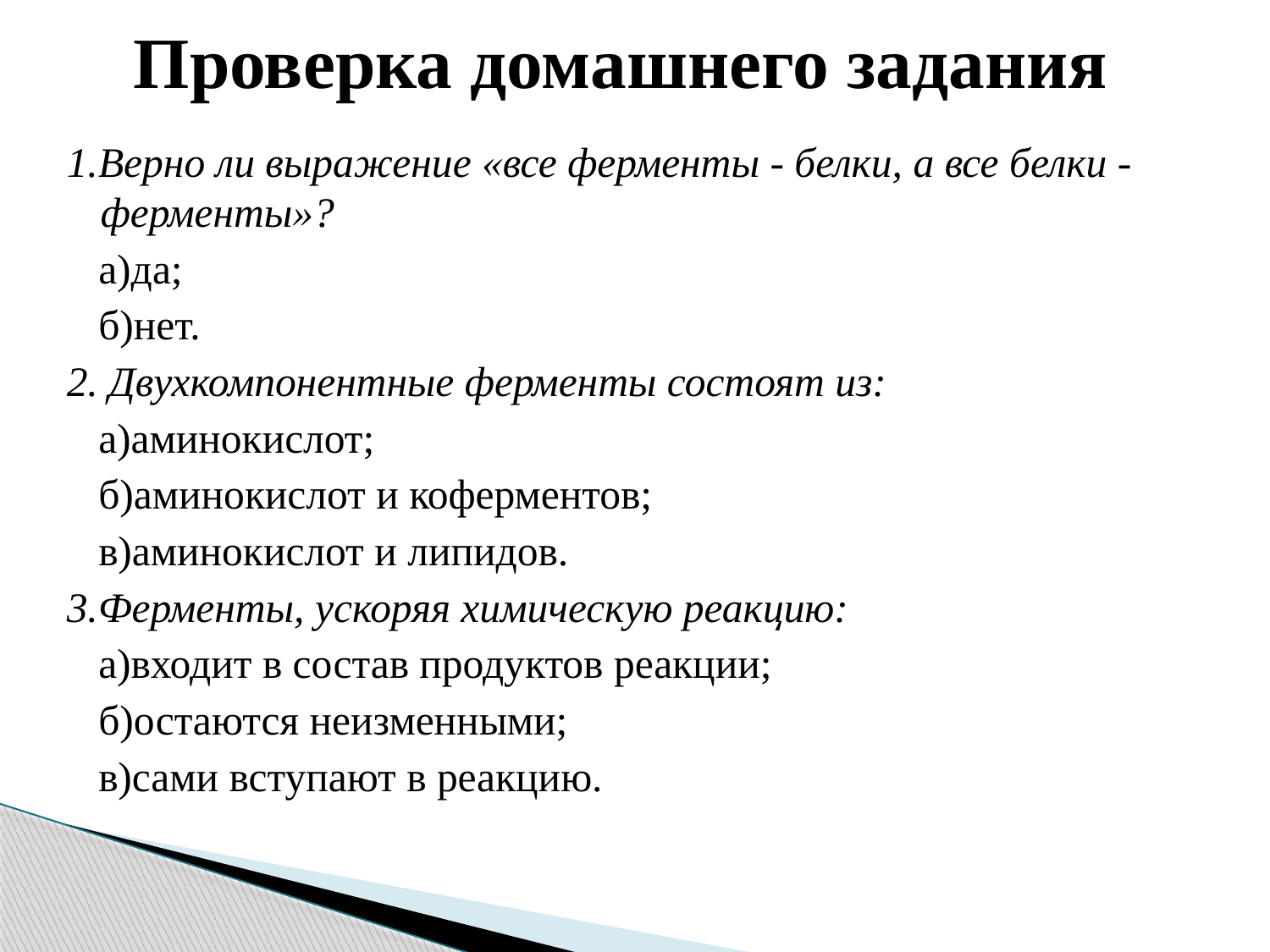

# Проверка домашнего задания
1.Верно ли выражение «все ферменты - белки, а все белки - ферменты»?
   а)да;
   б)нет.
2. Двухкомпонентные ферменты состоят из:
   а)аминокислот;
   б)аминокислот и коферментов;
   в)аминокислот и липидов.
3.Ферменты, ускоряя химическую реакцию:
   а)входит в состав продуктов реакции;
   б)остаются неизменными;
   в)сами вступают в реакцию.